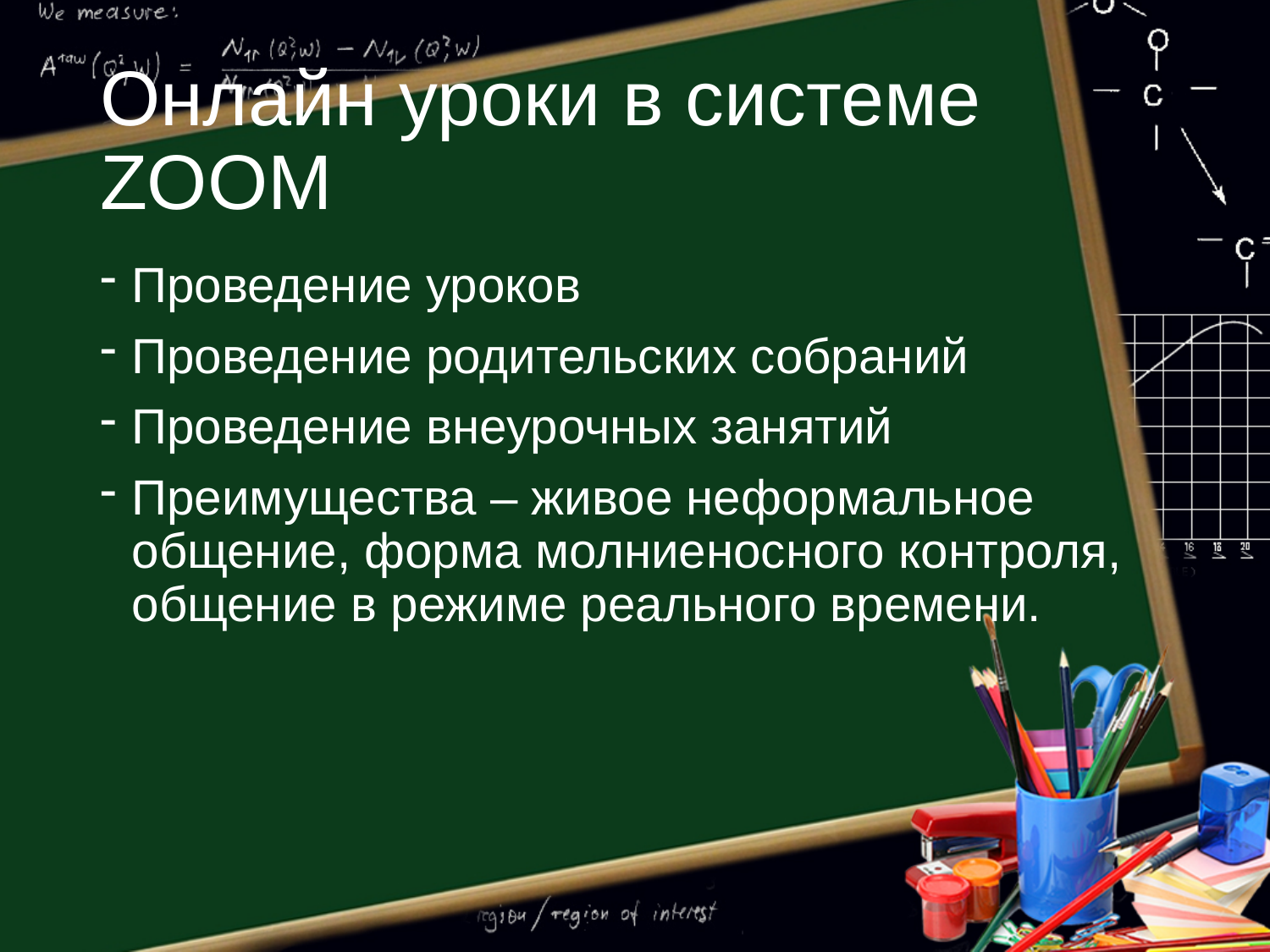

# Онлайн уроки в системе ZOOM
Проведение уроков
Проведение родительских собраний
Проведение внеурочных занятий
Преимущества – живое неформальное общение, форма молниеносного контроля, общение в режиме реального времени.